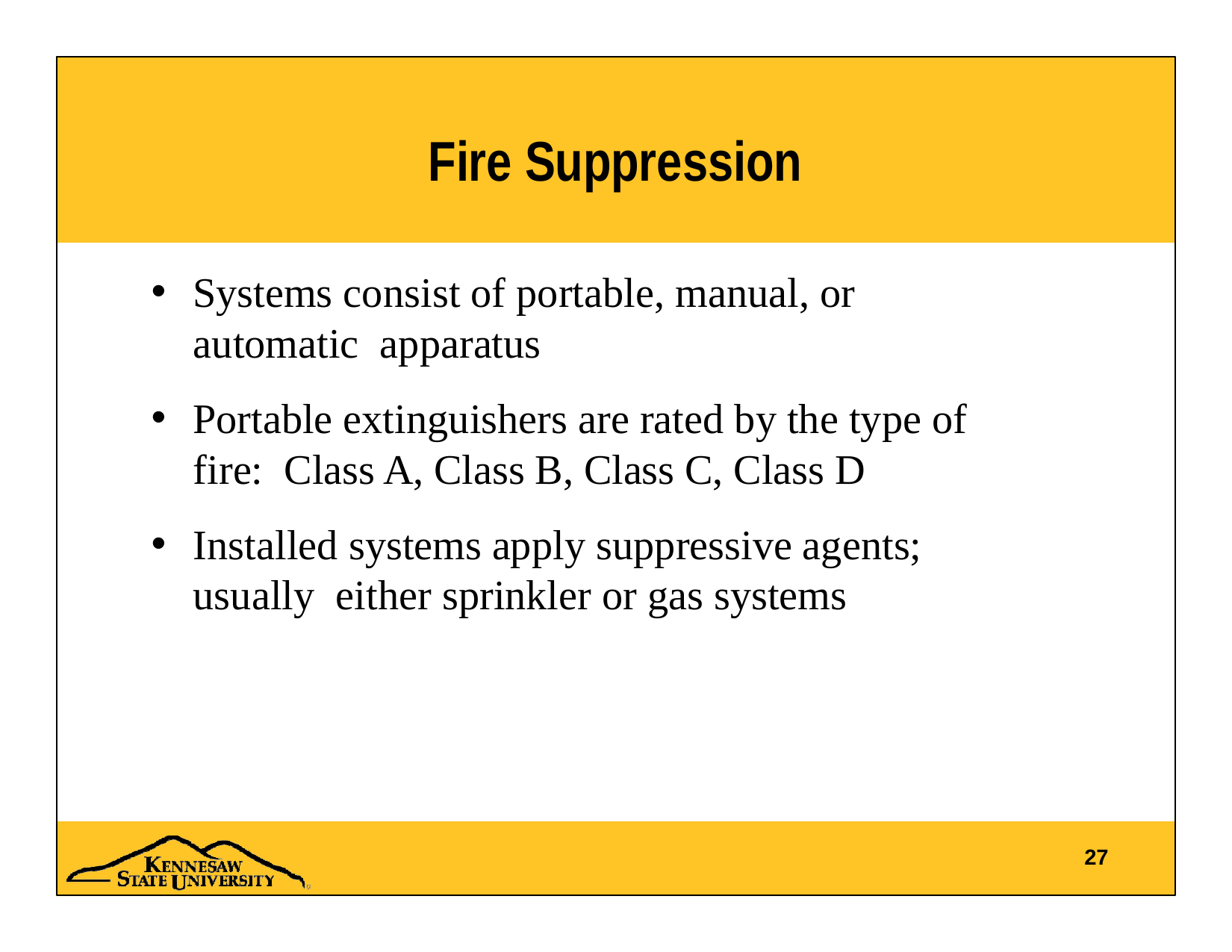

# Fire Suppression
Systems consist of portable, manual, or automatic  apparatus
Portable extinguishers are rated by the type of fire:  Class A, Class B, Class C, Class D
Installed systems apply suppressive agents; usually  either sprinkler or gas systems

27